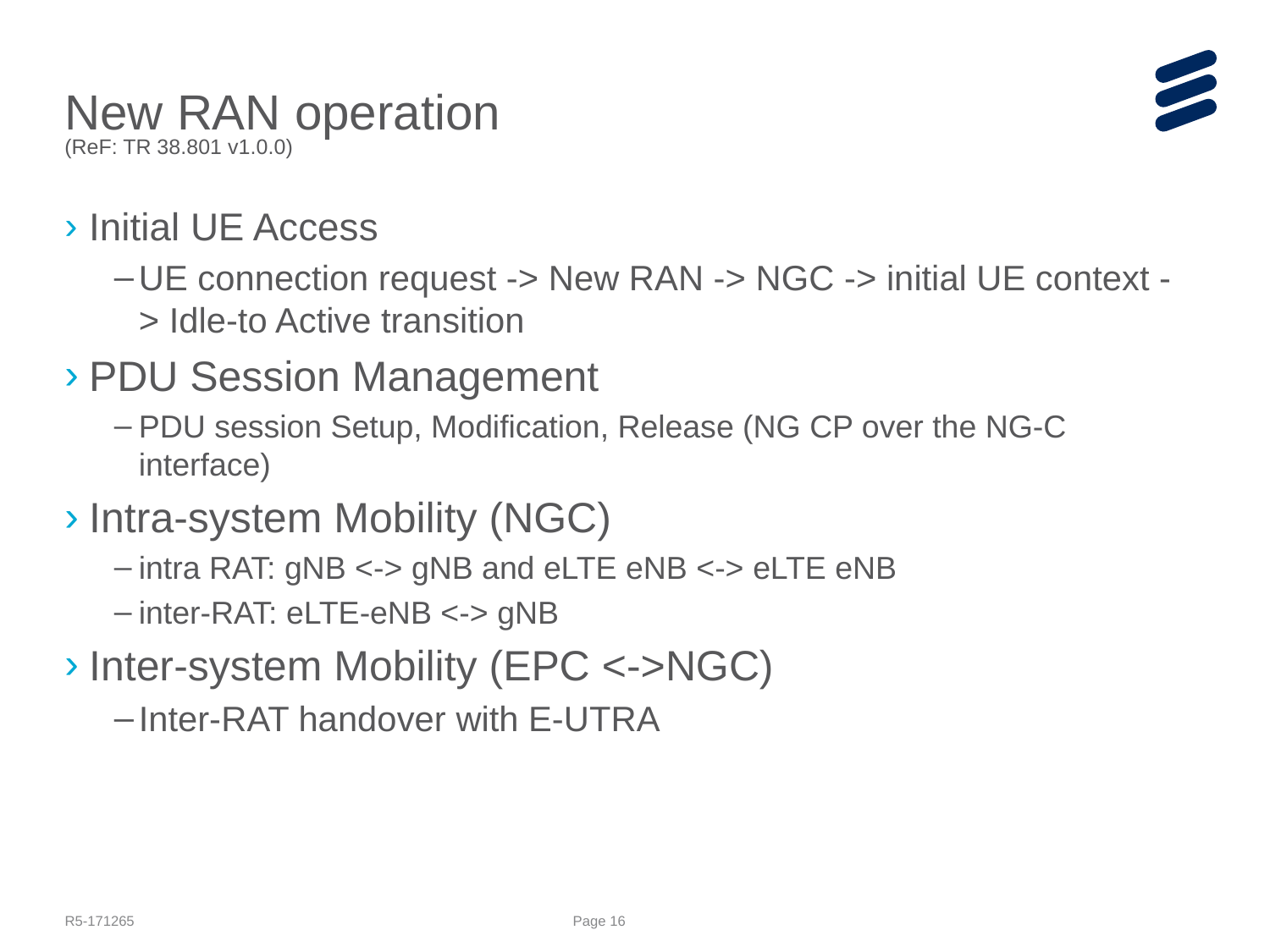

# New RAN operation (ReF: TR 38.801 v1.0.0)
Initial UE Access
UE connection request -> New RAN -> NGC -> initial UE context -> Idle-to Active transition
PDU Session Management
PDU session Setup, Modification, Release (NG CP over the NG-C interface)
Intra-system Mobility (NGC)
intra RAT: gNB <-> gNB and eLTE eNB <-> eLTE eNB
inter-RAT: eLTE-eNB <-> gNB
Inter-system Mobility (EPC <->NGC)
Inter-RAT handover with E-UTRA